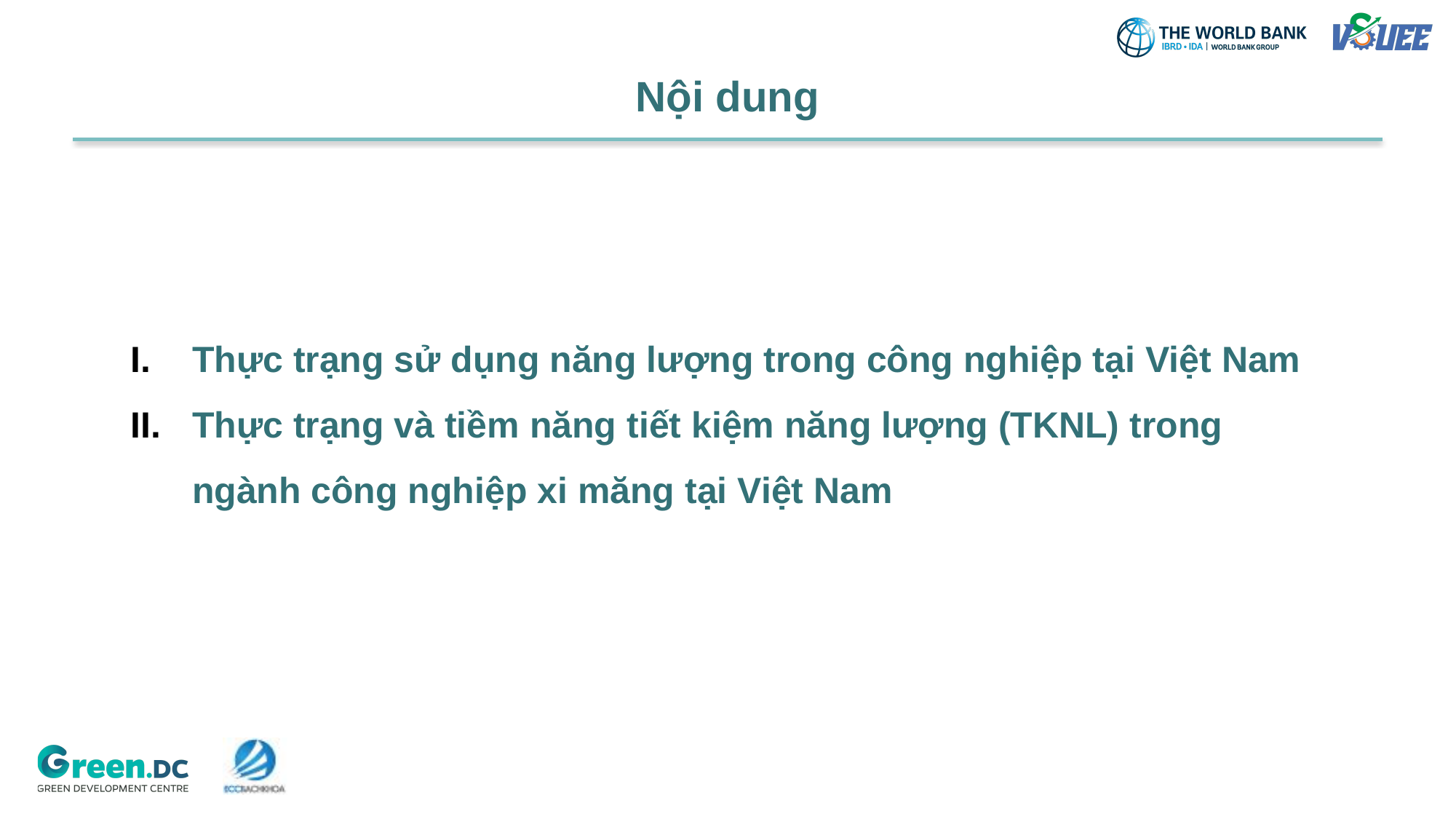

# Nội dung
Thực trạng sử dụng năng lượng trong công nghiệp tại Việt Nam
Thực trạng và tiềm năng tiết kiệm năng lượng (TKNL) trong ngành công nghiệp xi măng tại Việt Nam